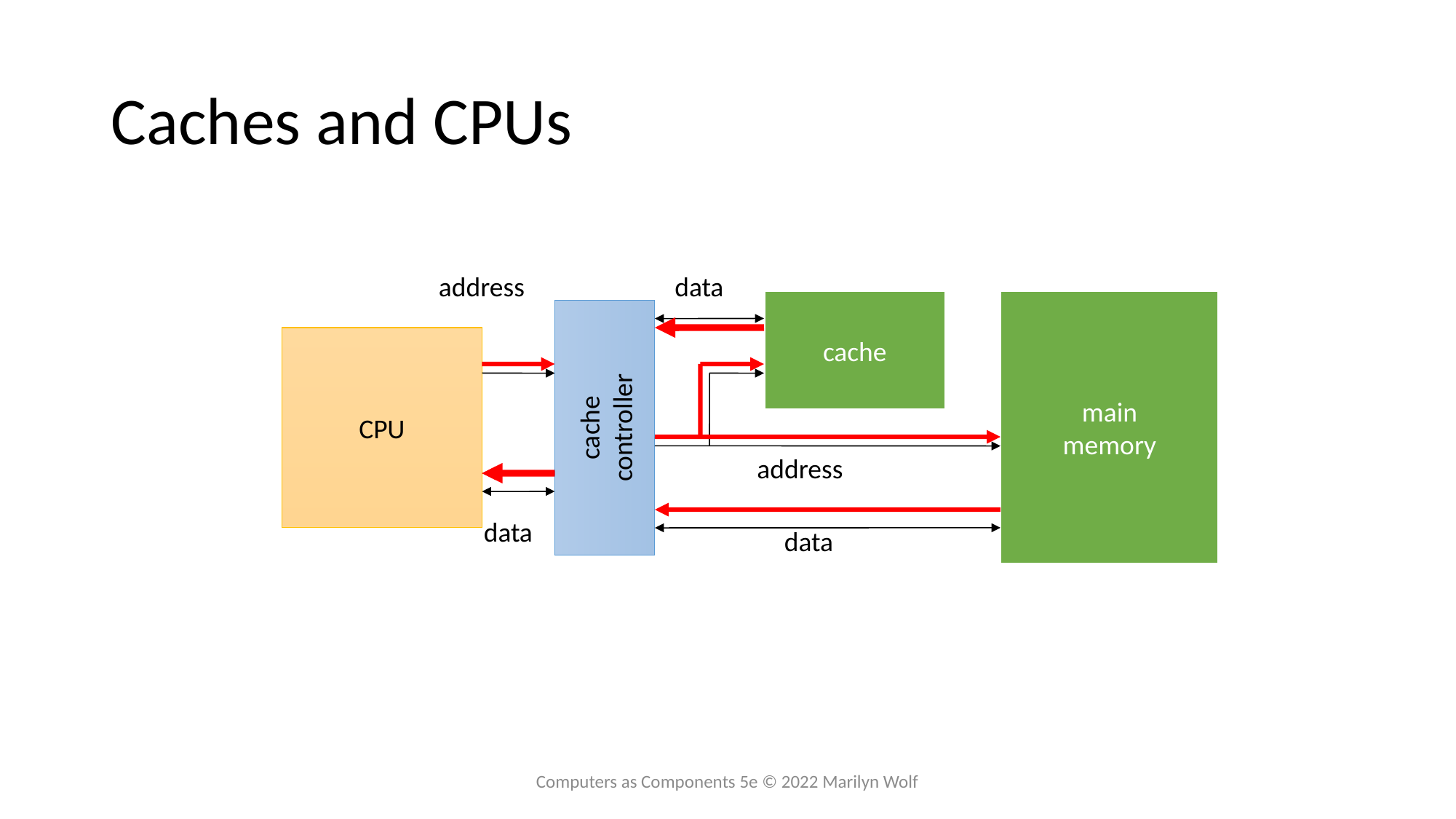

# Caches and CPUs
address
data
cache
main
memory

CPU

cache
controller

address

data
data

Computers as Components 5e © 2022 Marilyn Wolf